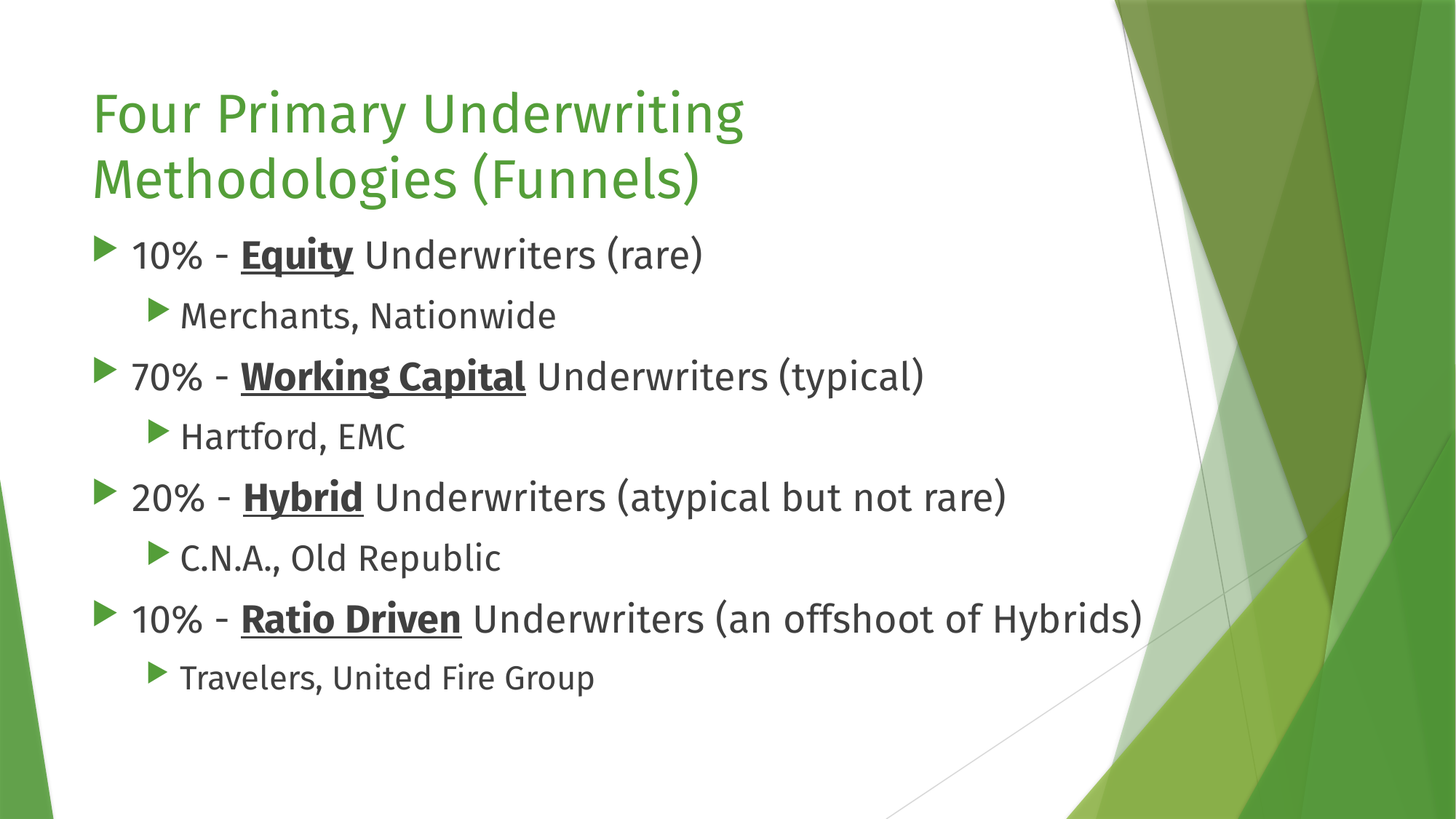

# Four Primary Underwriting Methodologies (Funnels)
10% - Equity Underwriters (rare)
Merchants, Nationwide
70% - Working Capital Underwriters (typical)
Hartford, EMC
20% - Hybrid Underwriters (atypical but not rare)
C.N.A., Old Republic
10% - Ratio Driven Underwriters (an offshoot of Hybrids)
Travelers, United Fire Group